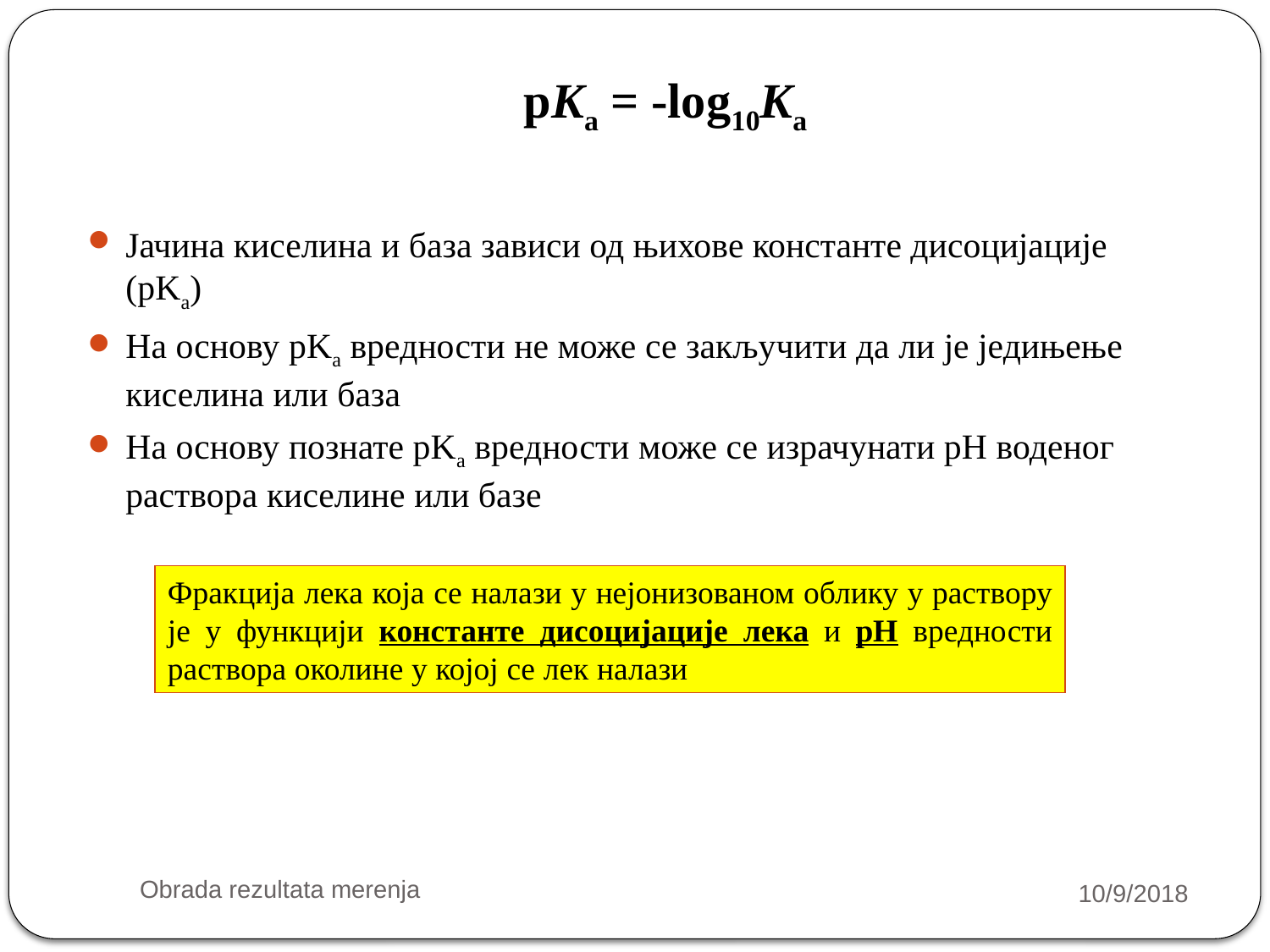

# pKa = -log10Ka
Јачина киселина и база зависи од њихове константе дисоцијације (pKa)
На основу pKa вредности не може се закључити да ли је једињење киселина или база
На основу познате pKa вредности може се израчунати pH воденог раствора киселине или базе

Фракција лека која се налази у нејонизованом облику у раствору је у функцији константе дисоцијације лека и pH вредности раствора околине у којој се лек налази
Obrada rezultata merenja
10/9/2018
4